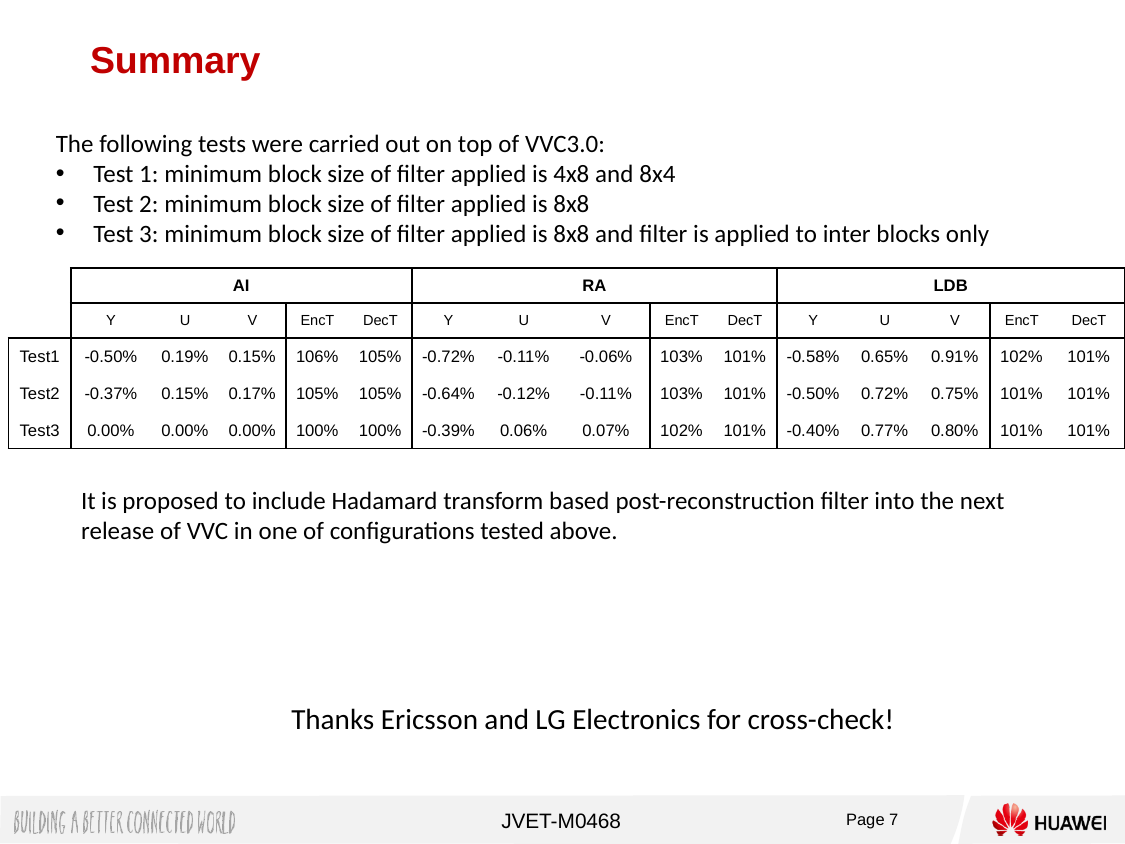

Summary
The following tests were carried out on top of VVC3.0:
Test 1: minimum block size of filter applied is 4x8 and 8x4
Test 2: minimum block size of filter applied is 8x8
Test 3: minimum block size of filter applied is 8x8 and filter is applied to inter blocks only

|  | AI |  |  |  |  | RA |  |  |  |  | LDB |  |  |  |  |
| --- | --- | --- | --- | --- | --- | --- | --- | --- | --- | --- | --- | --- | --- | --- | --- |
|  | Y | U | V | EncT | DecT | Y | U | V | EncT | DecT | Y | U | V | EncT | DecT |
| Test1 | -0.50% | 0.19% | 0.15% | 106% | 105% | -0.72% | -0.11% | -0.06% | 103% | 101% | -0.58% | 0.65% | 0.91% | 102% | 101% |
| Test2 | -0.37% | 0.15% | 0.17% | 105% | 105% | -0.64% | -0.12% | -0.11% | 103% | 101% | -0.50% | 0.72% | 0.75% | 101% | 101% |
| Test3 | 0.00% | 0.00% | 0.00% | 100% | 100% | -0.39% | 0.06% | 0.07% | 102% | 101% | -0.40% | 0.77% | 0.80% | 101% | 101% |
It is proposed to include Hadamard transform based post-reconstruction filter into the next release of VVC in one of configurations tested above.
Thanks Ericsson and LG Electronics for cross-check!